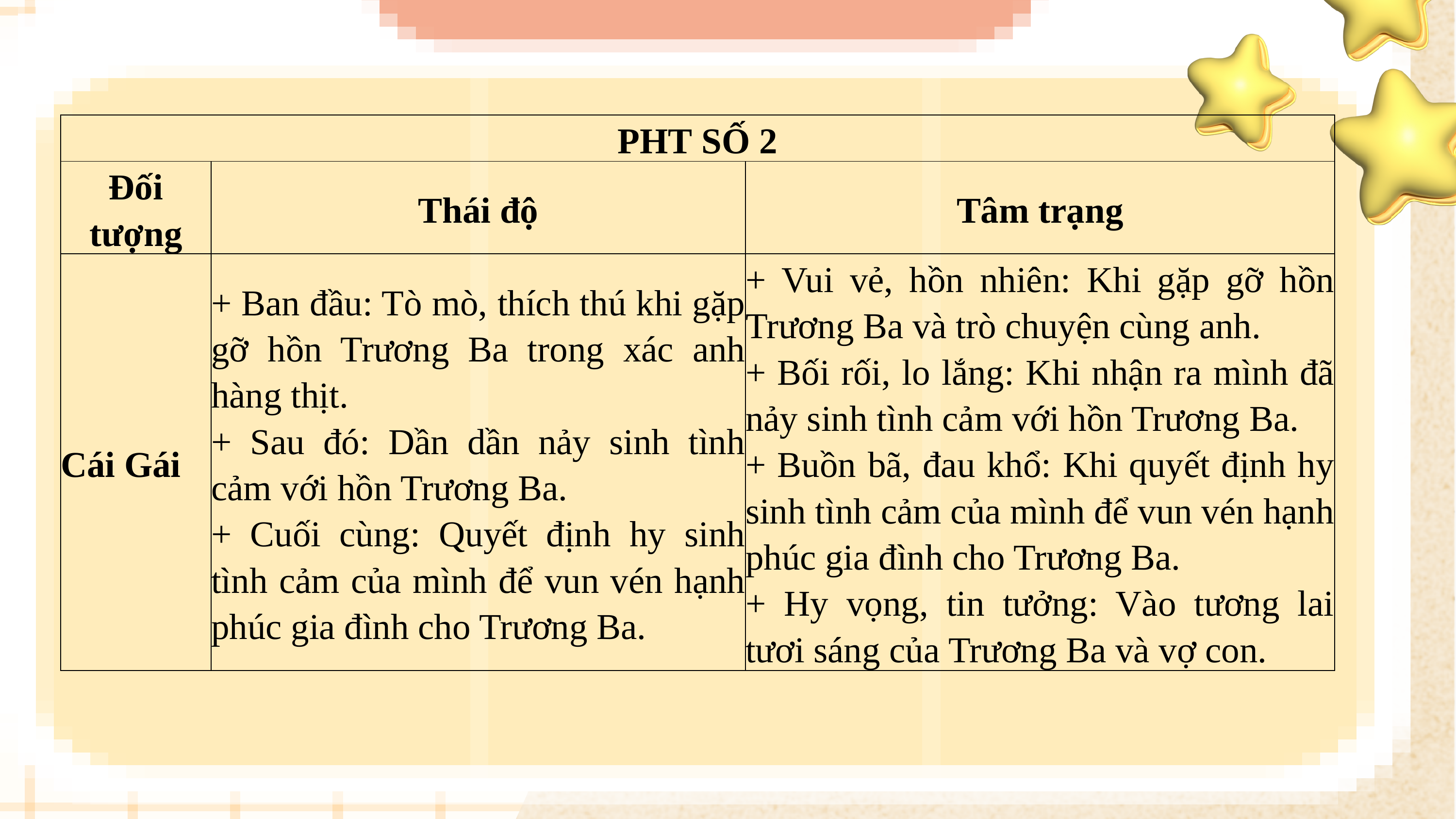

| PHT SỐ 2 |  |  |
| --- | --- | --- |
| Đối tượng | Thái độ | Tâm trạng |
| Cái Gái | + Ban đầu: Tò mò, thích thú khi gặp gỡ hồn Trương Ba trong xác anh hàng thịt. + Sau đó: Dần dần nảy sinh tình cảm với hồn Trương Ba. + Cuối cùng: Quyết định hy sinh tình cảm của mình để vun vén hạnh phúc gia đình cho Trương Ba. | + Vui vẻ, hồn nhiên: Khi gặp gỡ hồn Trương Ba và trò chuyện cùng anh. + Bối rối, lo lắng: Khi nhận ra mình đã nảy sinh tình cảm với hồn Trương Ba. + Buồn bã, đau khổ: Khi quyết định hy sinh tình cảm của mình để vun vén hạnh phúc gia đình cho Trương Ba. + Hy vọng, tin tưởng: Vào tương lai tươi sáng của Trương Ba và vợ con. |